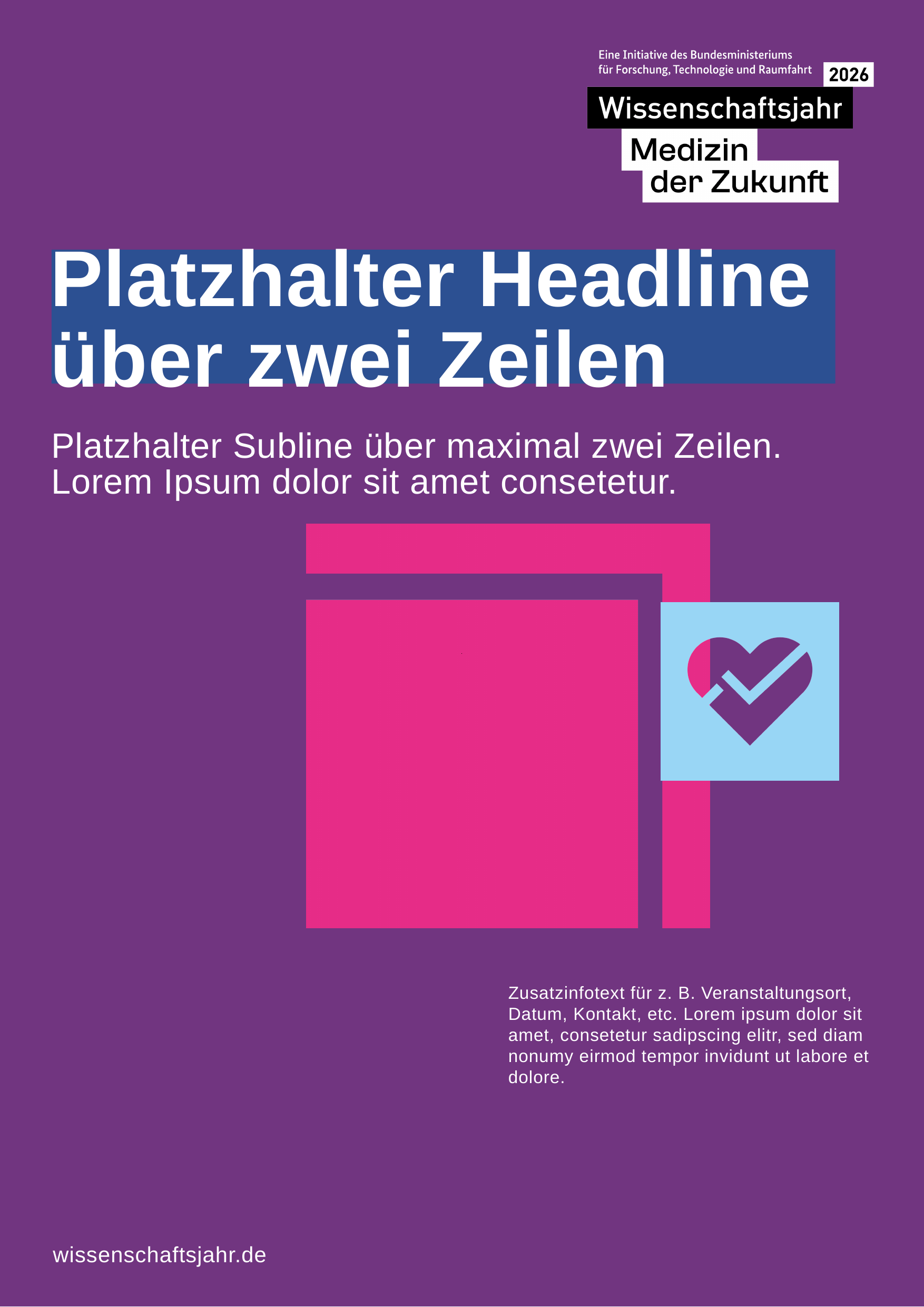

# Platzhalter Headline über zwei Zeilen

Platzhalter Subline über maximal zwei Zeilen. Lorem Ipsum dolor sit amet consetetur.

Zusatzinfotext für z. B. Veranstaltungsort, Datum, Kontakt, etc. Lorem ipsum dolor sit amet, consetetur sadipscing elitr, sed diam nonumy eirmod tempor invidunt ut labore et dolore.

wissenschaftsjahr.de